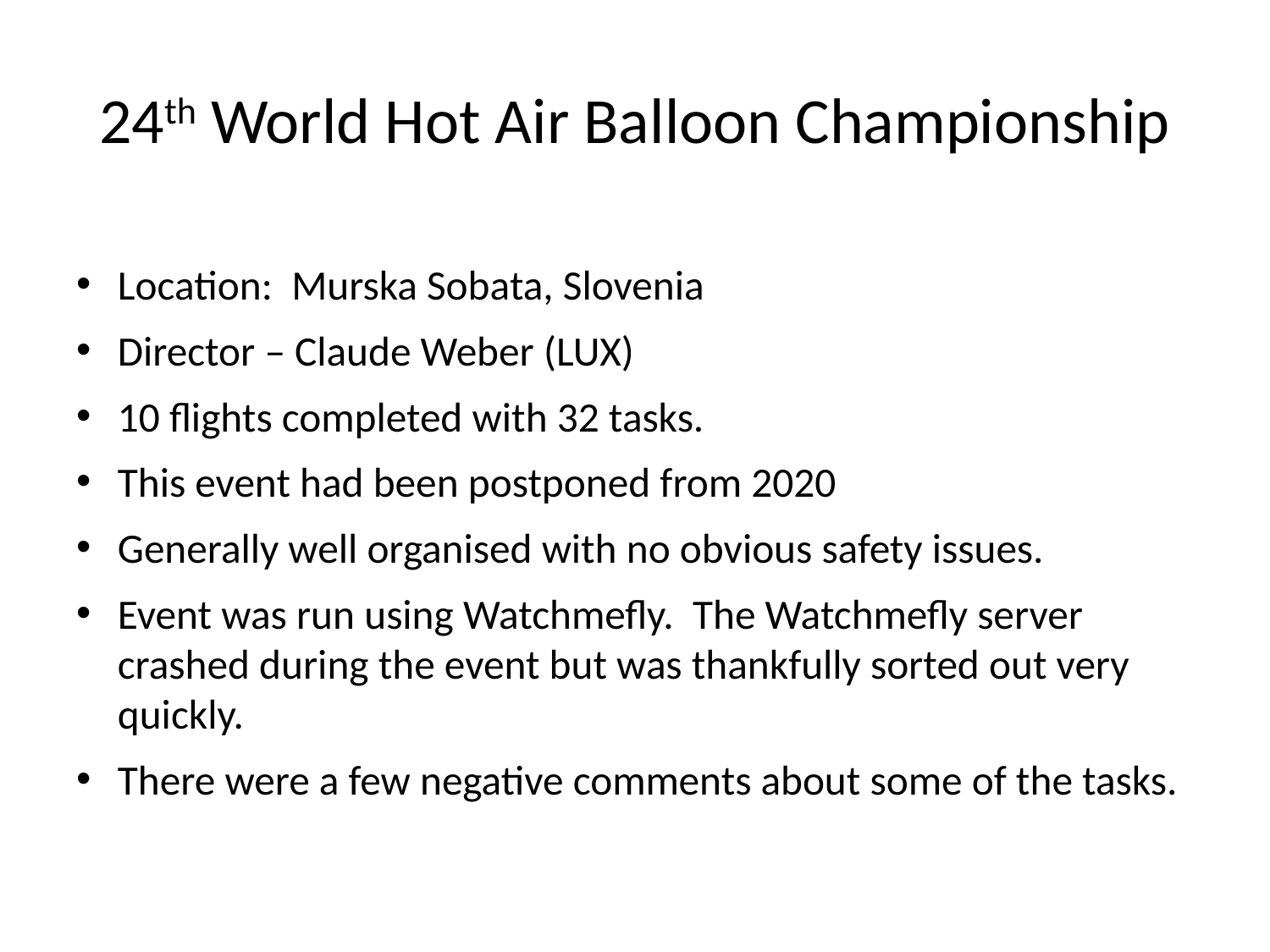

# 24th World Hot Air Balloon Championship

Location:  Murska Sobata, Slovenia
Director – Claude Weber (LUX)
10 flights completed with 32 tasks.
This event had been postponed from 2020
Generally well organised with no obvious safety issues.
Event was run using Watchmefly.  The Watchmefly server crashed during the event but was thankfully sorted out very quickly.
There were a few negative comments about some of the tasks.